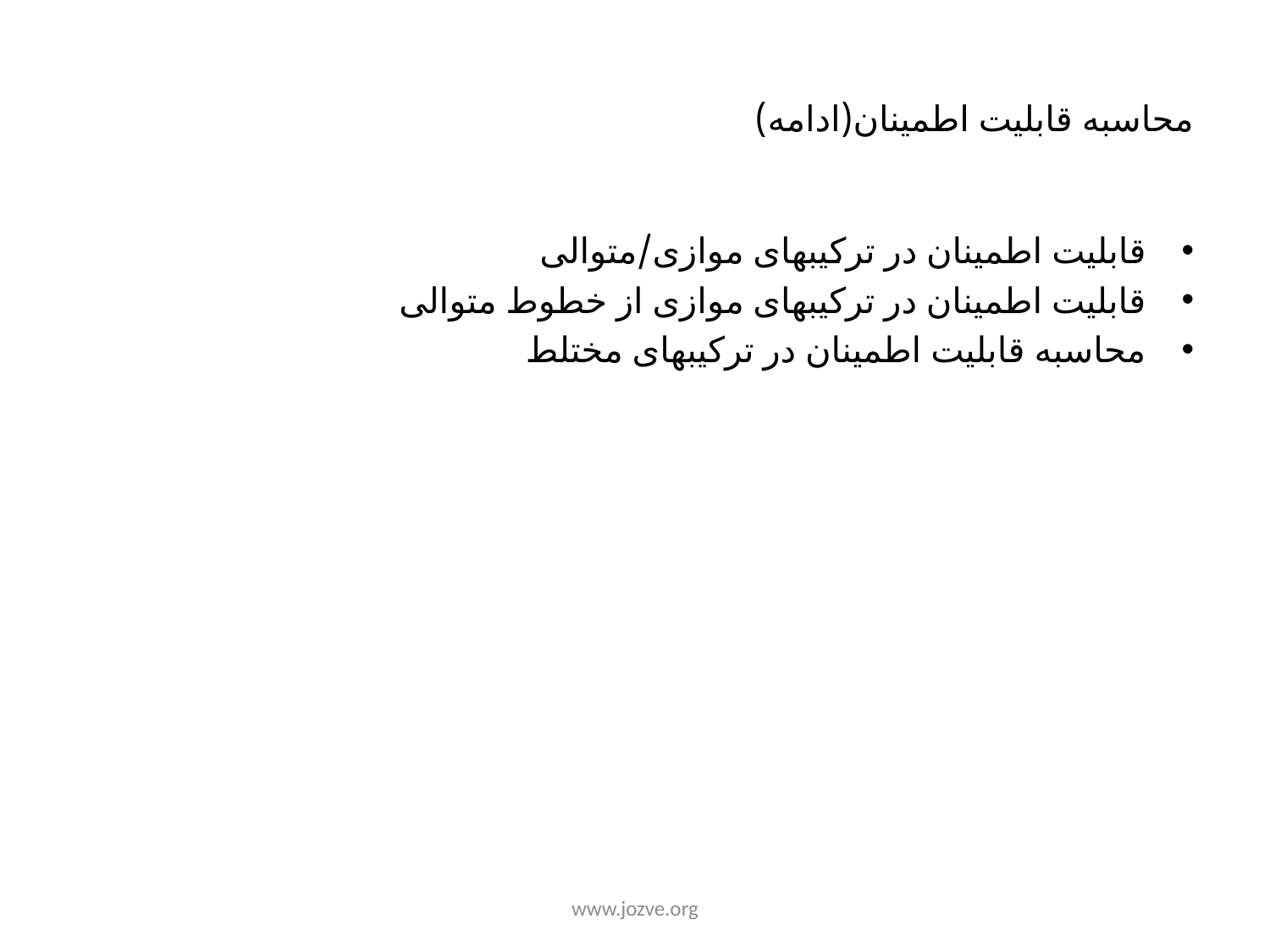

# محاسبه قابلیت اطمینان(ادامه)
قابلیت اطمینان در ترکیبهای موازی/متوالی
قابلیت اطمینان در ترکیبهای موازی از خطوط متوالی
محاسبه قابلیت اطمینان در ترکیبهای مختلط
www.jozve.org